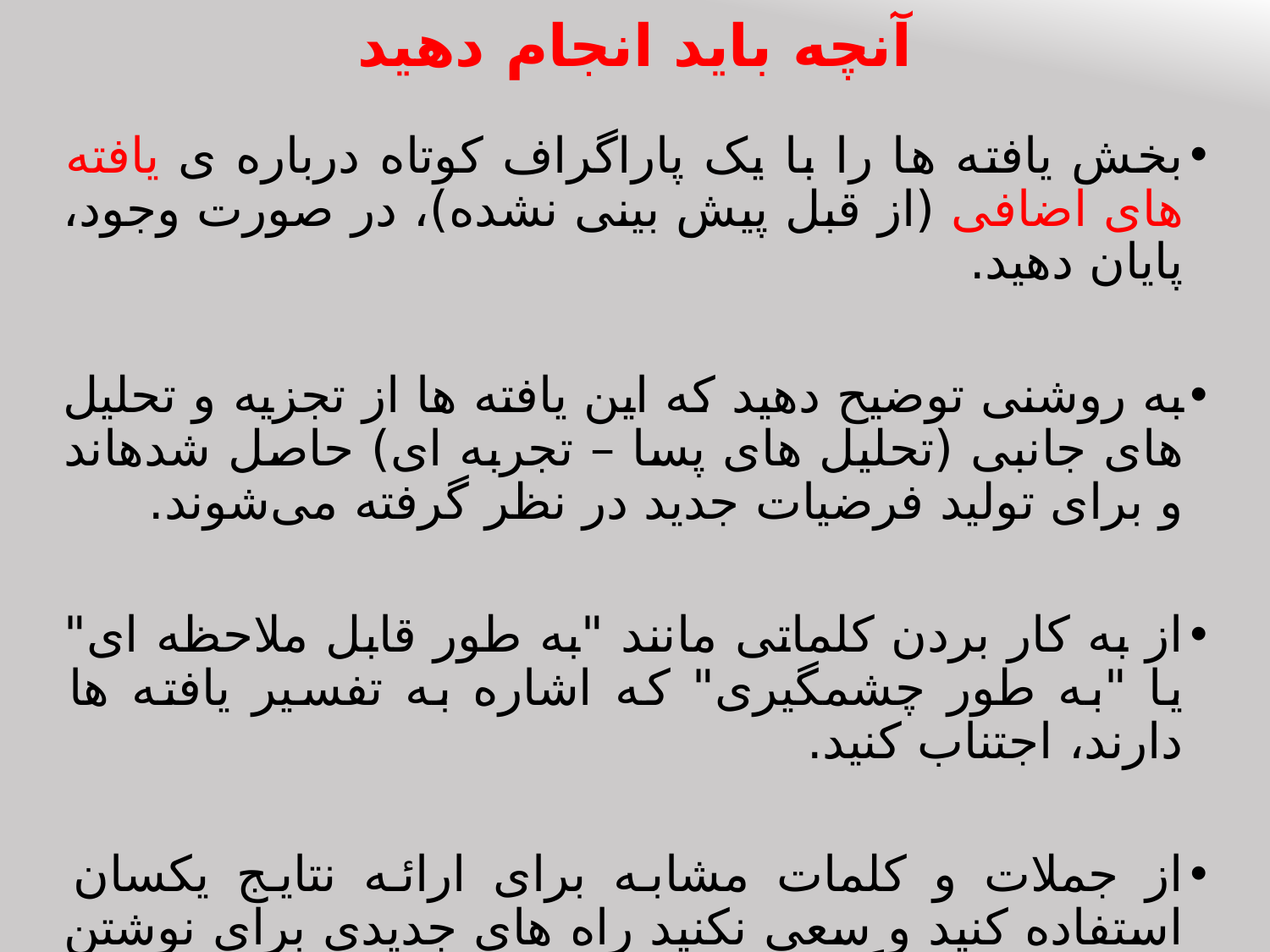

# آنچه باید انجام دهید
بخش یافته ها را با یک پاراگراف کوتاه درباره ی یافته های اضافی (از قبل پیش بینی نشده)، در صورت وجود، پایان دهید.

به روشنی توضیح دهید که این یافته ها از تجزیه و تحلیل های جانبی (تحلیل های پسا – تجربه ای) حاصل شده‎اند و برای تولید فرضیات جدید در نظر گرفته می‌شوند.

از به کار بردن کلماتی مانند "به طور قابل ملاحظه ای" یا "به طور چشمگیری" که اشاره به تفسیر یافته ها دارند، اجتناب کنید.

از جملات و کلمات مشابه برای ارائه نتایج یکسان استفاده کنید و سعی نکنید راه های جدیدی برای نوشتن یک مفهوم (مثلاً، مترادف ها) پیدا کنید، چون این کار تنها خواننده را به اشتباه می اندازد.